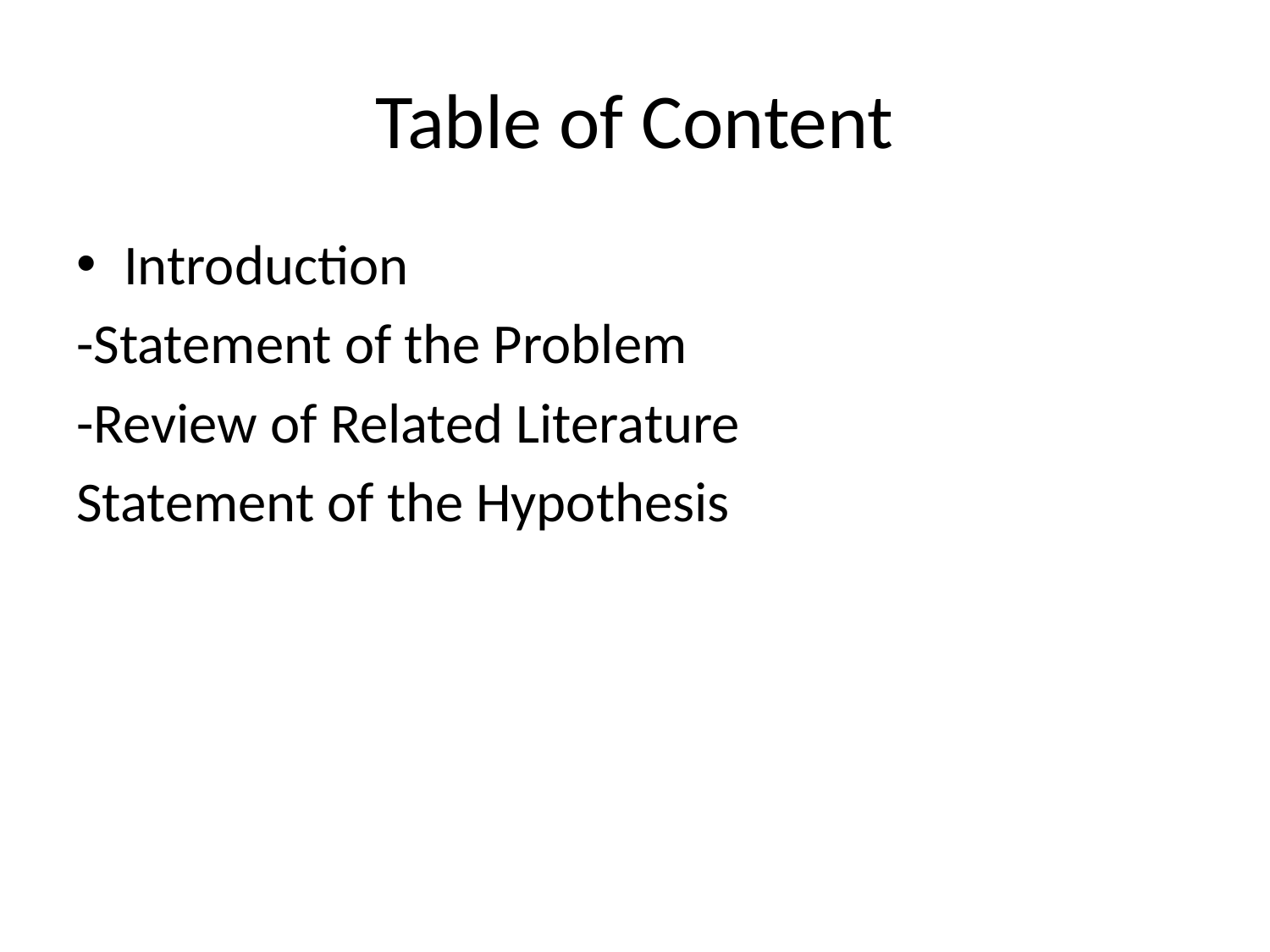

# Table of Content
Introduction
-Statement of the Problem
-Review of Related Literature
Statement of the Hypothesis